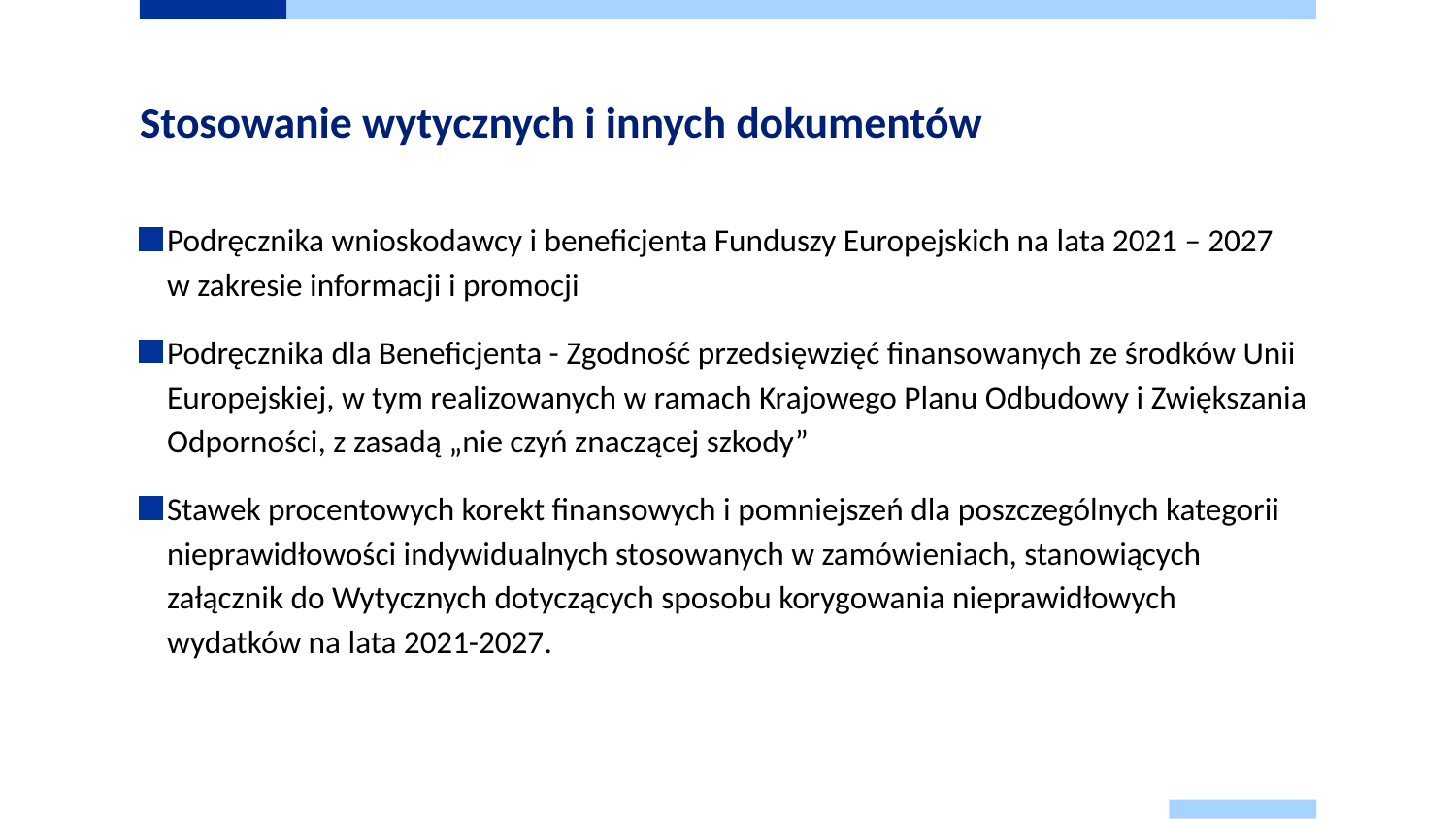

# Stosowanie wytycznych i innych dokumentów
Podręcznika wnioskodawcy i beneficjenta Funduszy Europejskich na lata 2021 – 2027
w zakresie informacji i promocji
Podręcznika dla Beneficjenta - Zgodność przedsięwzięć finansowanych ze środków Unii Europejskiej, w tym realizowanych w ramach Krajowego Planu Odbudowy i Zwiększania Odporności, z zasadą „nie czyń znaczącej szkody”
Stawek procentowych korekt finansowych i pomniejszeń dla poszczególnych kategorii nieprawidłowości indywidualnych stosowanych w zamówieniach, stanowiących załącznik do Wytycznych dotyczących sposobu korygowania nieprawidłowych wydatków na lata 2021-2027.